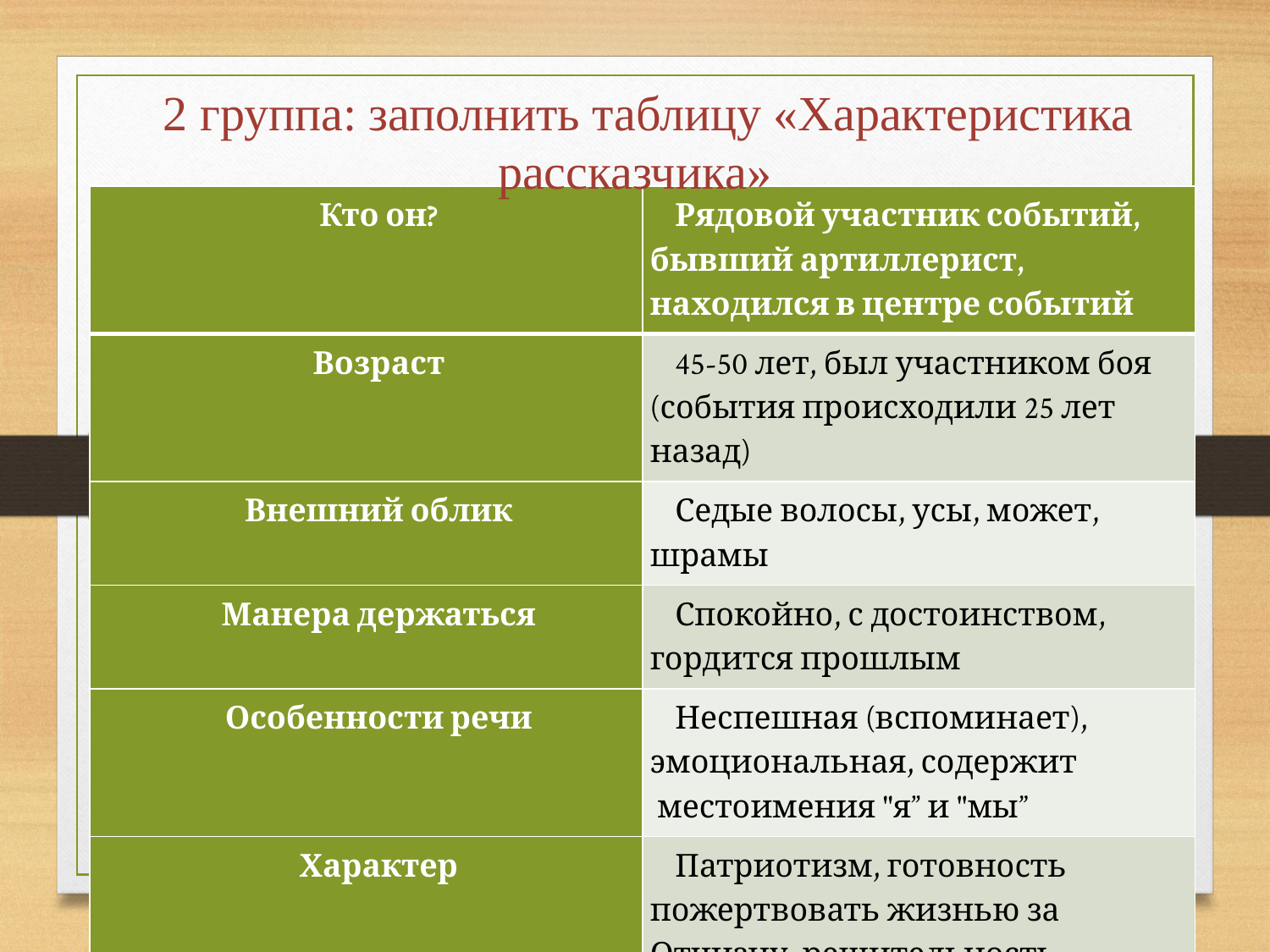

2 группа: заполнить таблицу «Характеристика рассказчика»
| Кто он? | Рядовой участник событий, бывший артиллерист, находился в центре событий |
| --- | --- |
| Возраст | 45-50 лет, был участником боя (события происходили 25 лет назад) |
| Внешний облик | Седые волосы, усы, может, шрамы |
| Манера держаться | Спокойно, с достоинством, гордится прошлым |
| Особенности речи | Неспешная (вспоминает), эмоциональная, содержит  местоимения "я” и "мы” |
| Характер | Патриотизм, готовность пожертвовать жизнью за Отчизну, решительность, мужество, гордость за своих товарищей |